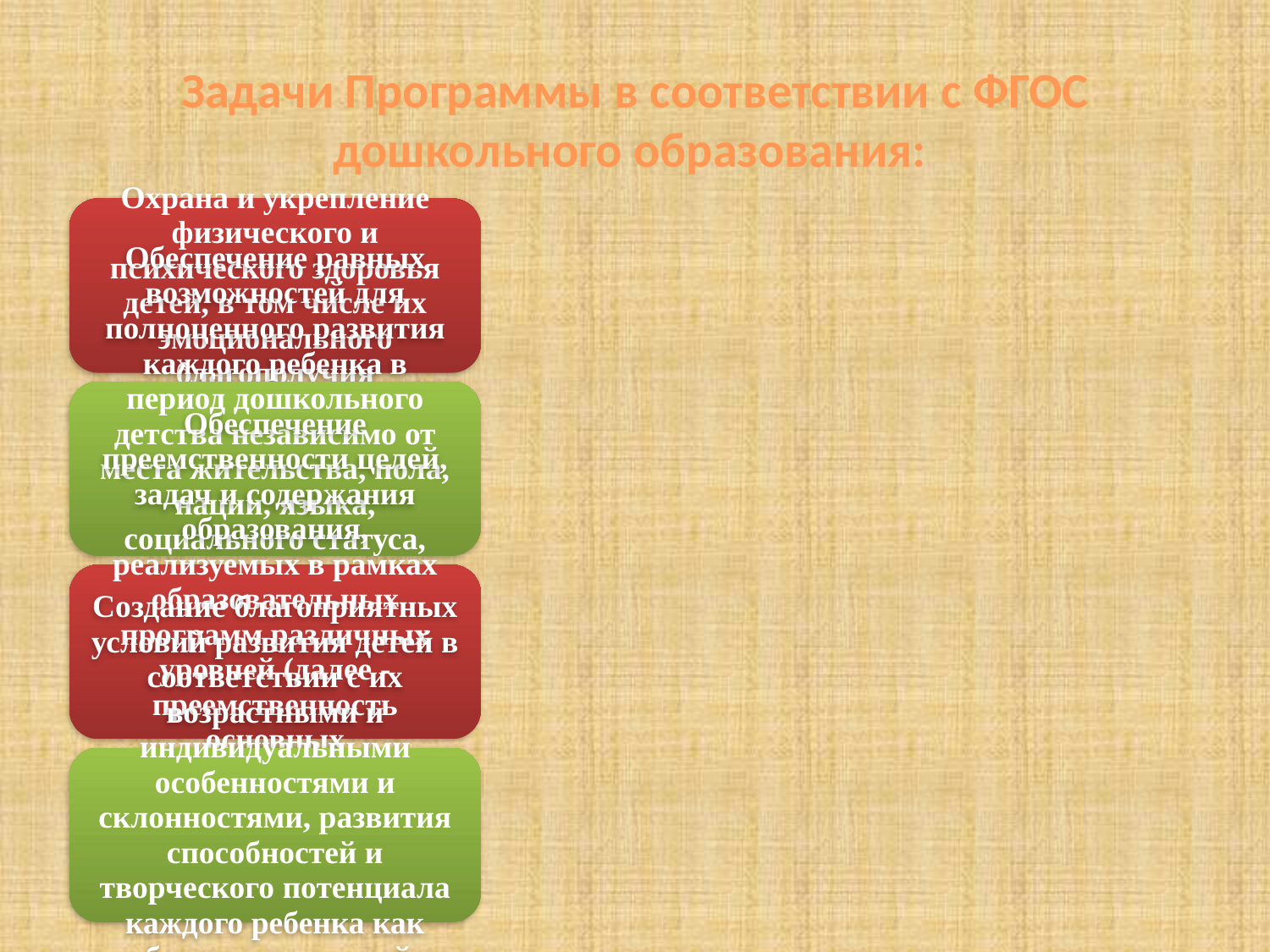

# Задачи Программы в соответствии с ФГОС дошкольного образования: